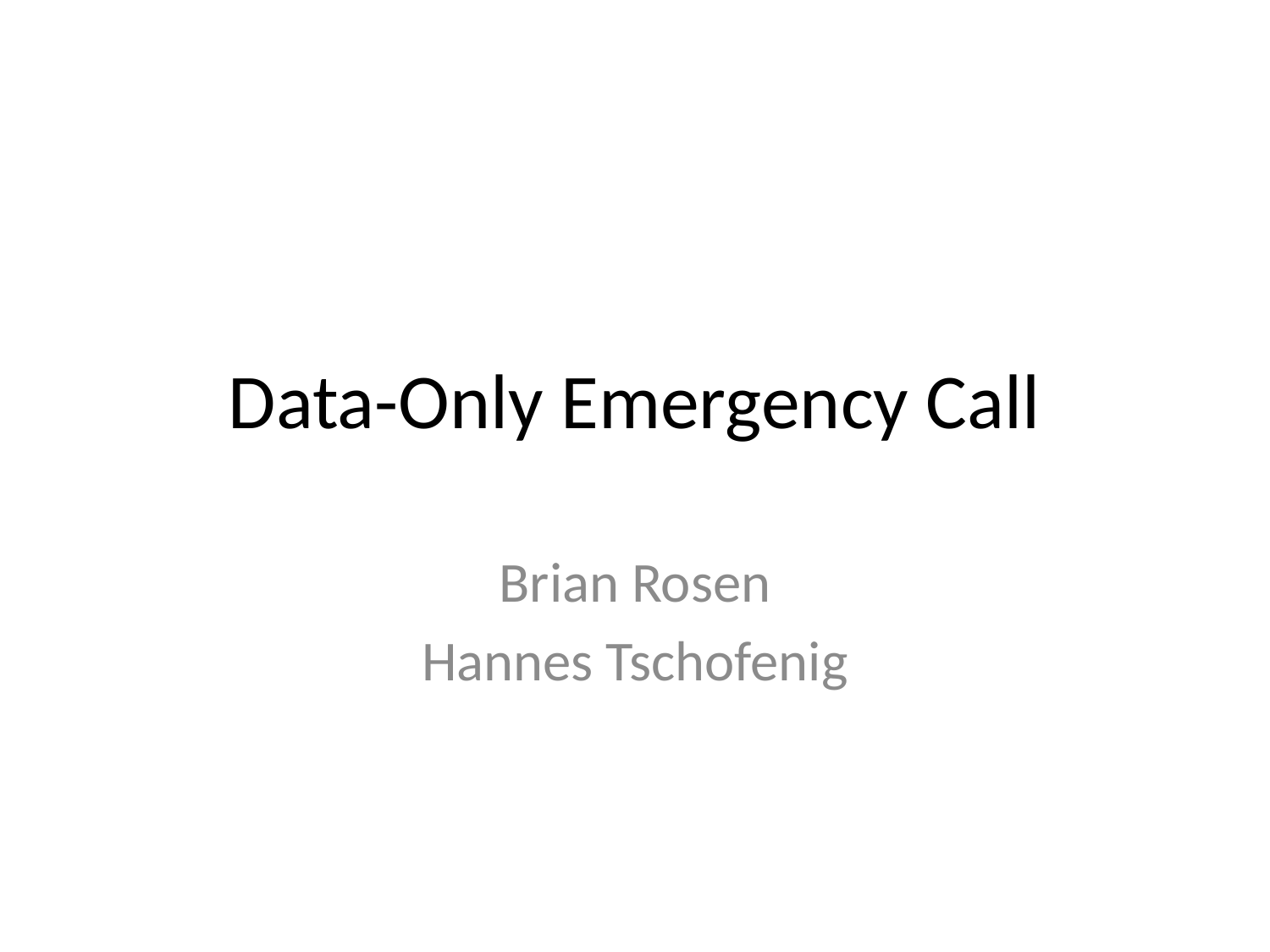

# Data-Only Emergency Call
Brian Rosen
Hannes Tschofenig